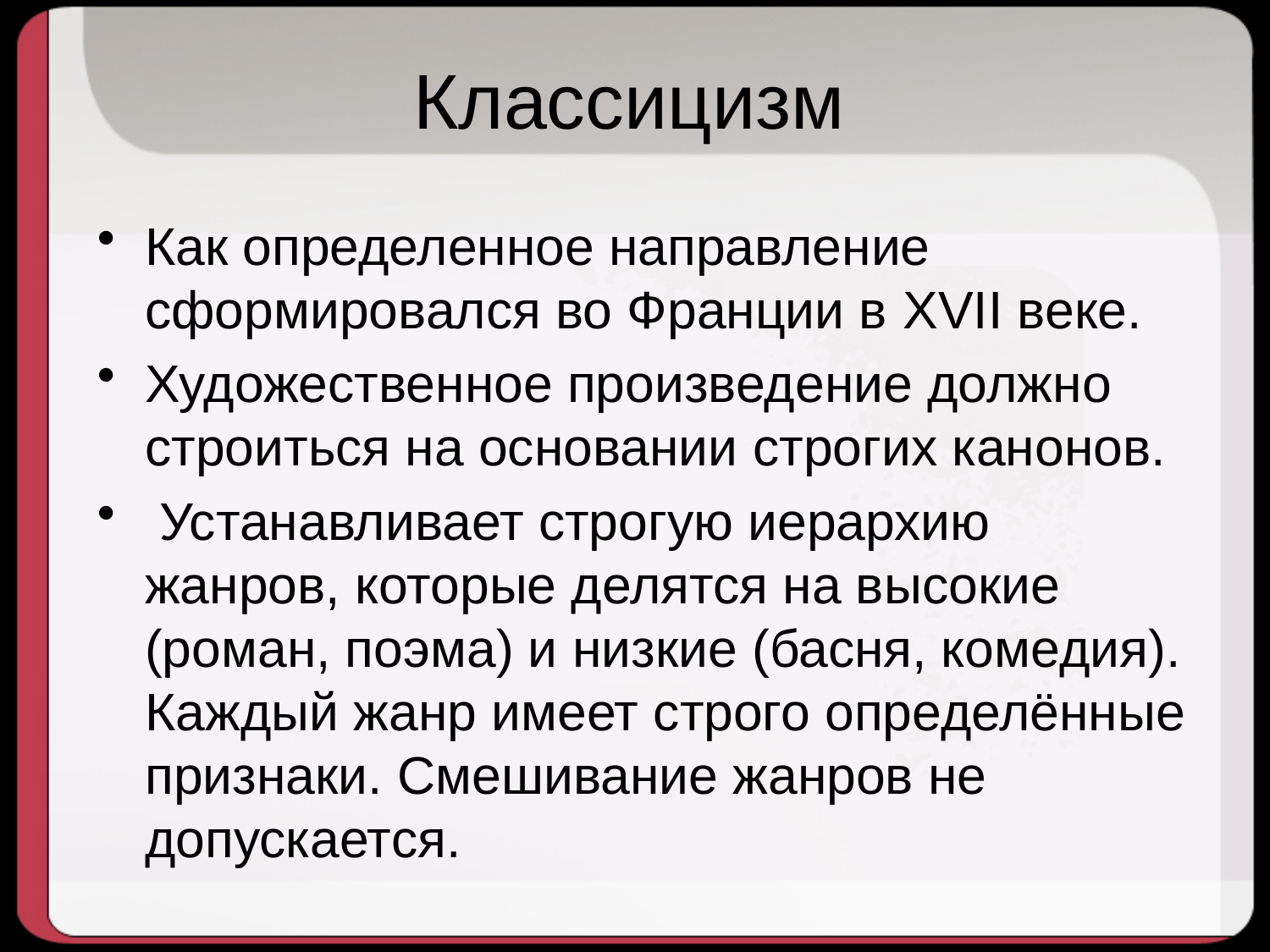

# Классицизм
Как определенное направление сформировался во Франции в XVII веке.
Художественное произведение должно строиться на основании строгих канонов.
 Устанавливает строгую иерархию жанров, которые делятся на высокие (роман, поэма) и низкие (басня, комедия). Каждый жанр имеет строго определённые признаки. Смешивание жанров не допускается.